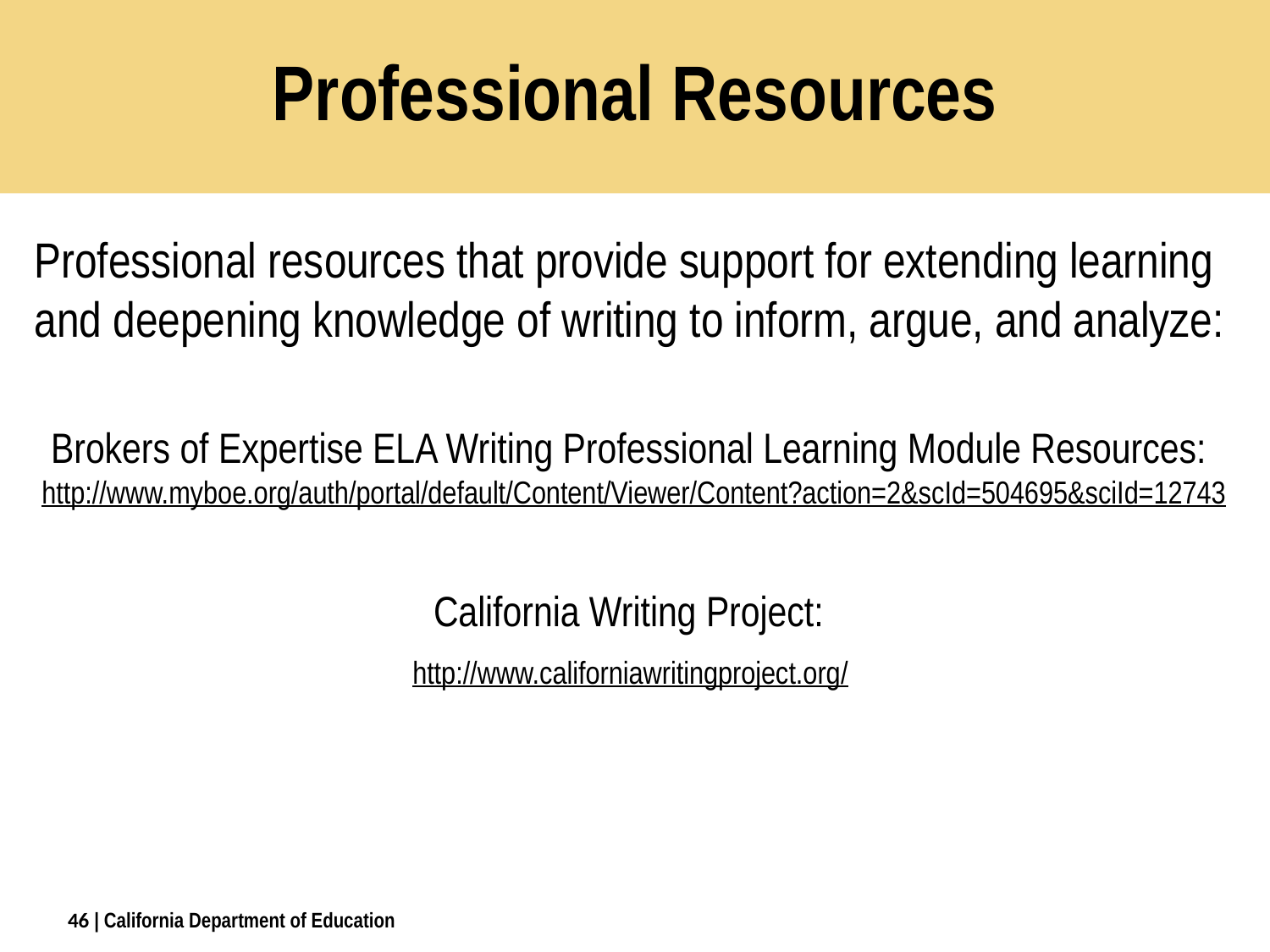

# Professional Resources
Professional resources that provide support for extending learning and deepening knowledge of writing to inform, argue, and analyze:

Brokers of Expertise ELA Writing Professional Learning Module Resources: http://www.myboe.org/auth/portal/default/Content/Viewer/Content?action=2&scId=504695&sciId=12743

California Writing Project:
http://www.californiawritingproject.org/

46
| California Department of Education